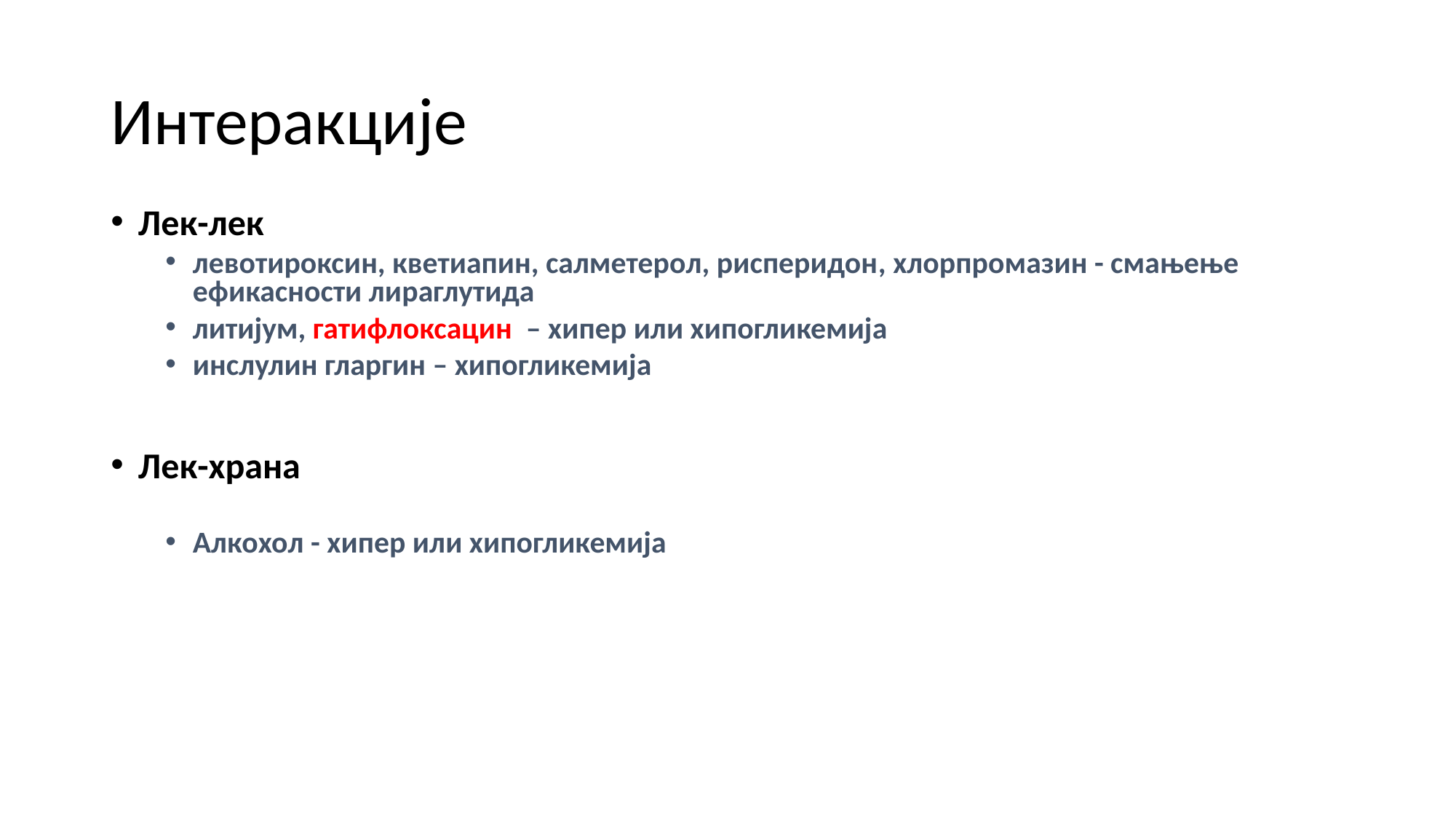

# Интеракције
Лек-лек
левотироксин, кветиапин, салметерол, рисперидон, хлорпромазин - смањење ефикасности лираглутида
литијум, гатифлоксацин  – хипер или хипогликемија
инслулин гларгин – хипогликемија

Лек-храна

Алкохол - хипер или хипогликемија